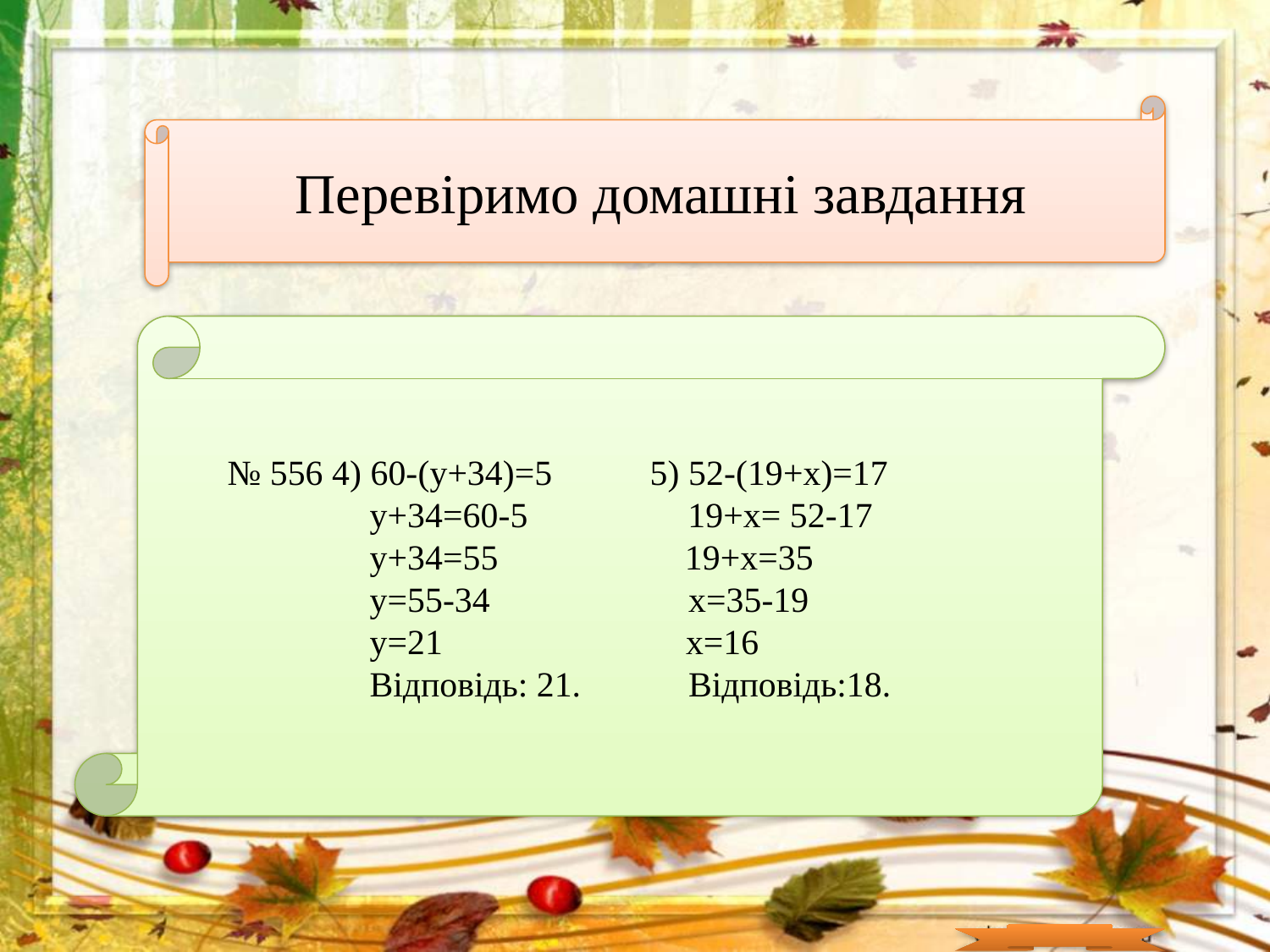

Перевіримо домашні завдання

№ 556 4) 60-(у+34)=5           5) 52-(19+х)=17
                у+34=60-5                  19+х= 52-17
                у+34=55                     19+х=35
                у=55-34	         х=35-19
                у=21	                       х=16
                Відповідь: 21.	         Відповідь:18.